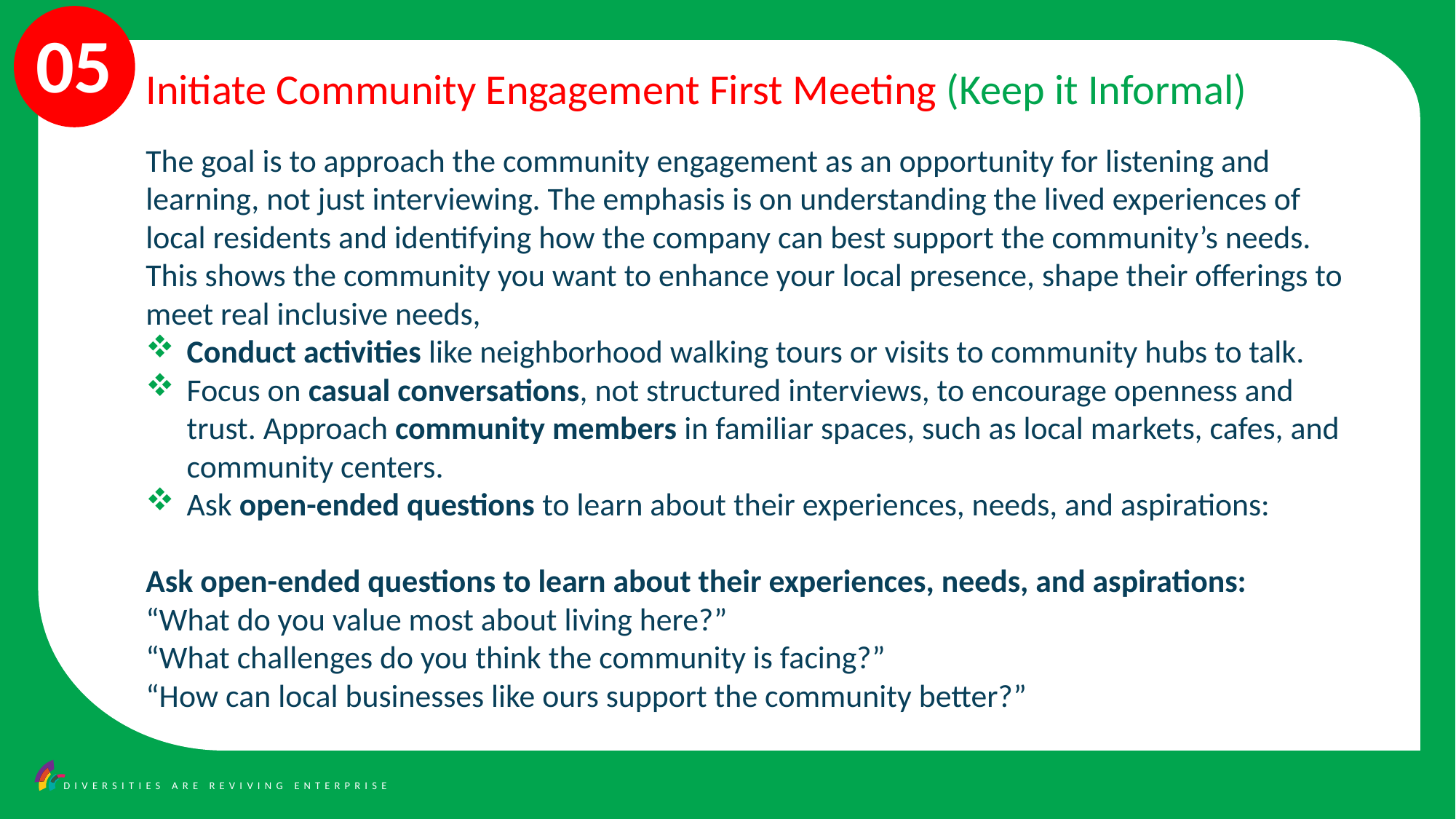

05
Initiate Community Engagement First Meeting (Keep it Informal)
The goal is to approach the community engagement as an opportunity for listening and learning, not just interviewing. The emphasis is on understanding the lived experiences of local residents and identifying how the company can best support the community’s needs. This shows the community you want to enhance your local presence, shape their offerings to meet real inclusive needs,
Conduct activities like neighborhood walking tours or visits to community hubs to talk.
Focus on casual conversations, not structured interviews, to encourage openness and trust. Approach community members in familiar spaces, such as local markets, cafes, and community centers.
Ask open-ended questions to learn about their experiences, needs, and aspirations:

Ask open-ended questions to learn about their experiences, needs, and aspirations:
“What do you value most about living here?”
“What challenges do you think the community is facing?”
“How can local businesses like ours support the community better?”